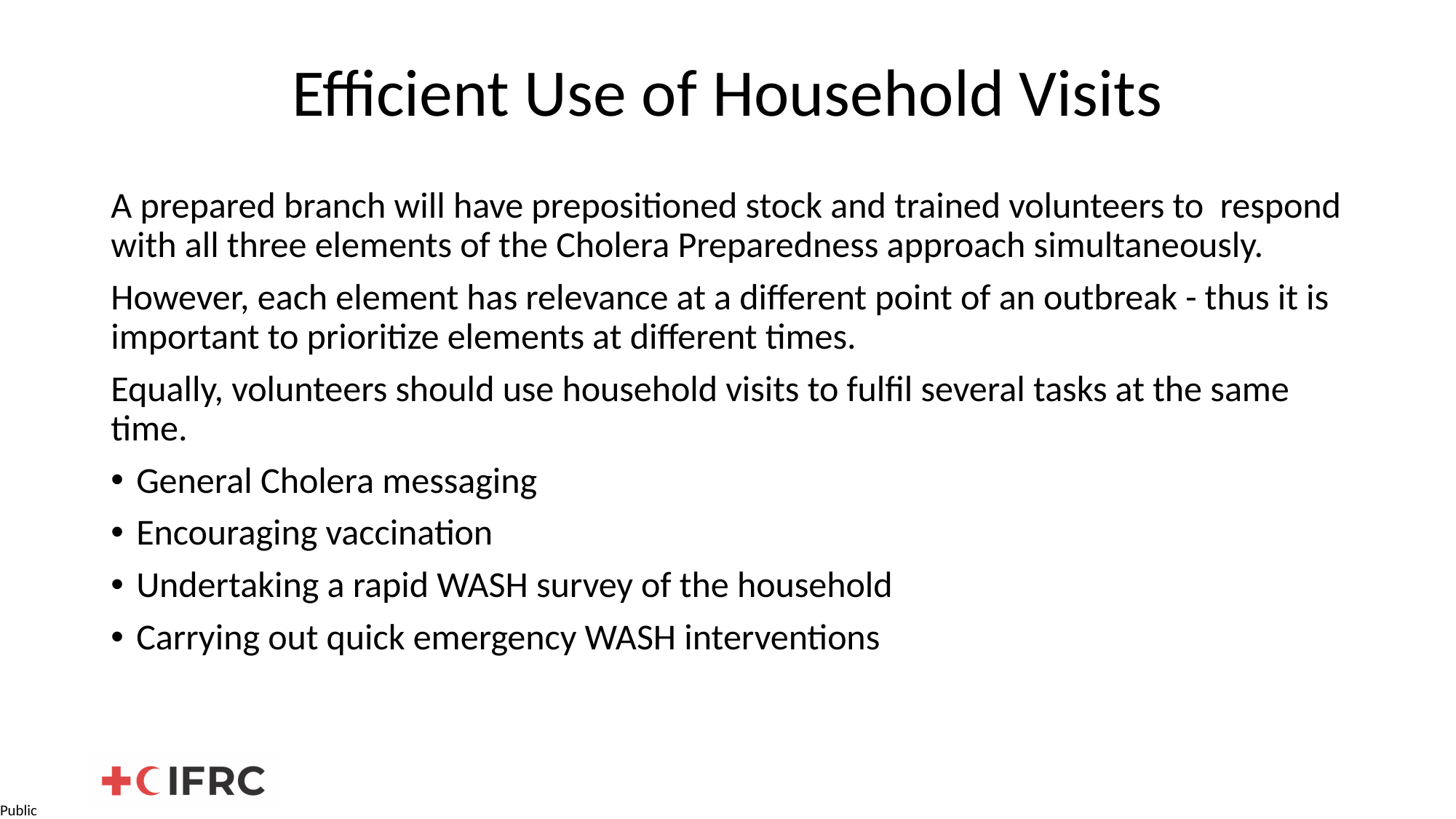

# Efficient Use of Household Visits
A prepared branch will have prepositioned stock and trained volunteers to  respond with all three elements of the Cholera Preparedness approach simultaneously.
However, each element has relevance at a different point of an outbreak - thus it is important to prioritize elements at different times.
Equally, volunteers should use household visits to fulfil several tasks at the same time.
General Cholera messaging
Encouraging vaccination
Undertaking a rapid WASH survey of the household
Carrying out quick emergency WASH interventions